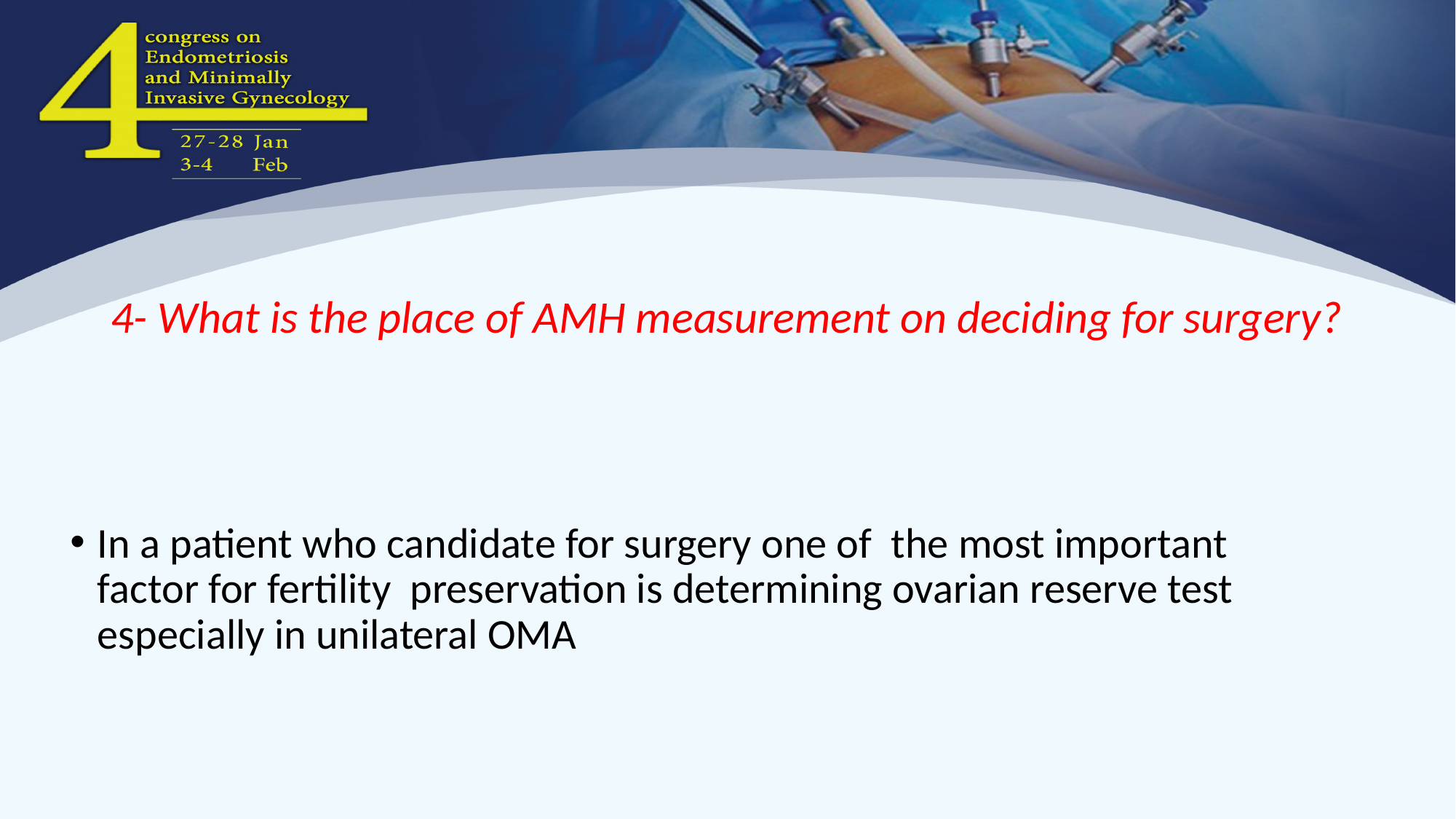

# 4- What is the place of AMH measurement on deciding for surgery?
In a patient who candidate for surgery one of  the most important factor for fertility  preservation is determining ovarian reserve test especially in unilateral OMA